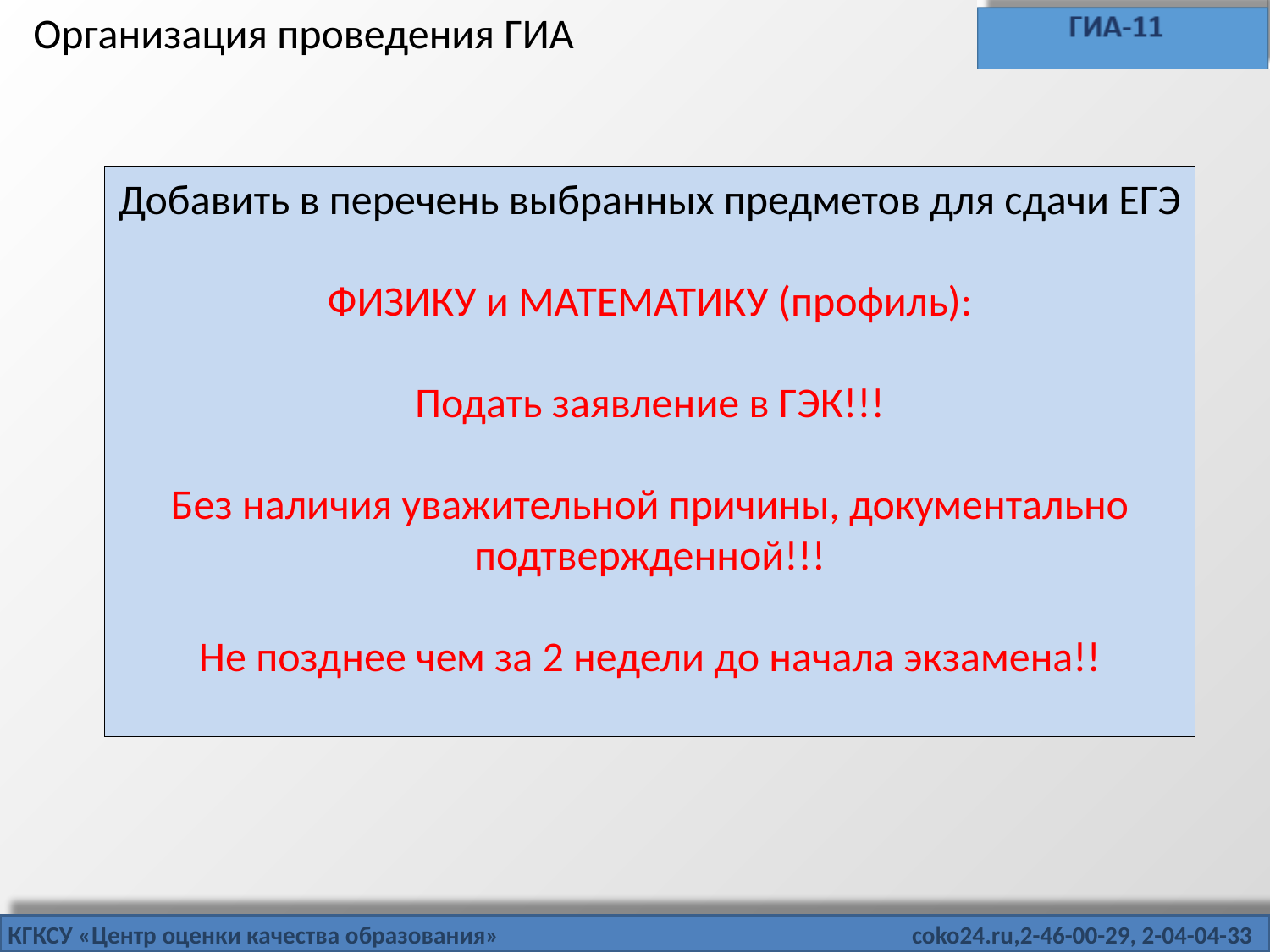

Организация проведения ГИА
Добавить в перечень выбранных предметов для сдачи ЕГЭ

ФИЗИКУ и МАТЕМАТИКУ (профиль):

Подать заявление в ГЭК!!!

Без наличия уважительной причины, документально подтвержденной!!!

Не позднее чем за 2 недели до начала экзамена!!